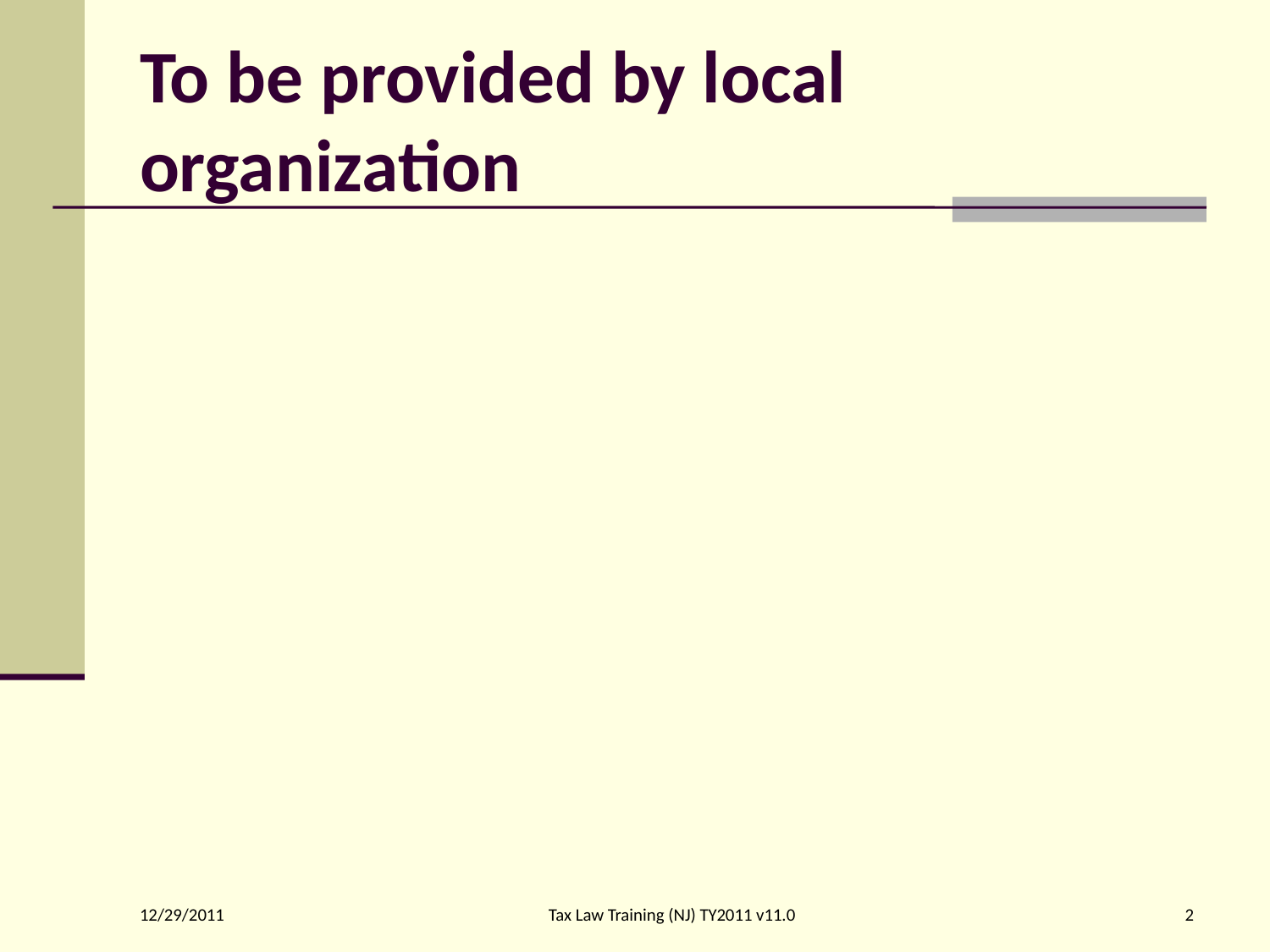

# To be provided by local organization

Tax Law Training (NJ) TY2011 v11.0
2
12/29/2011